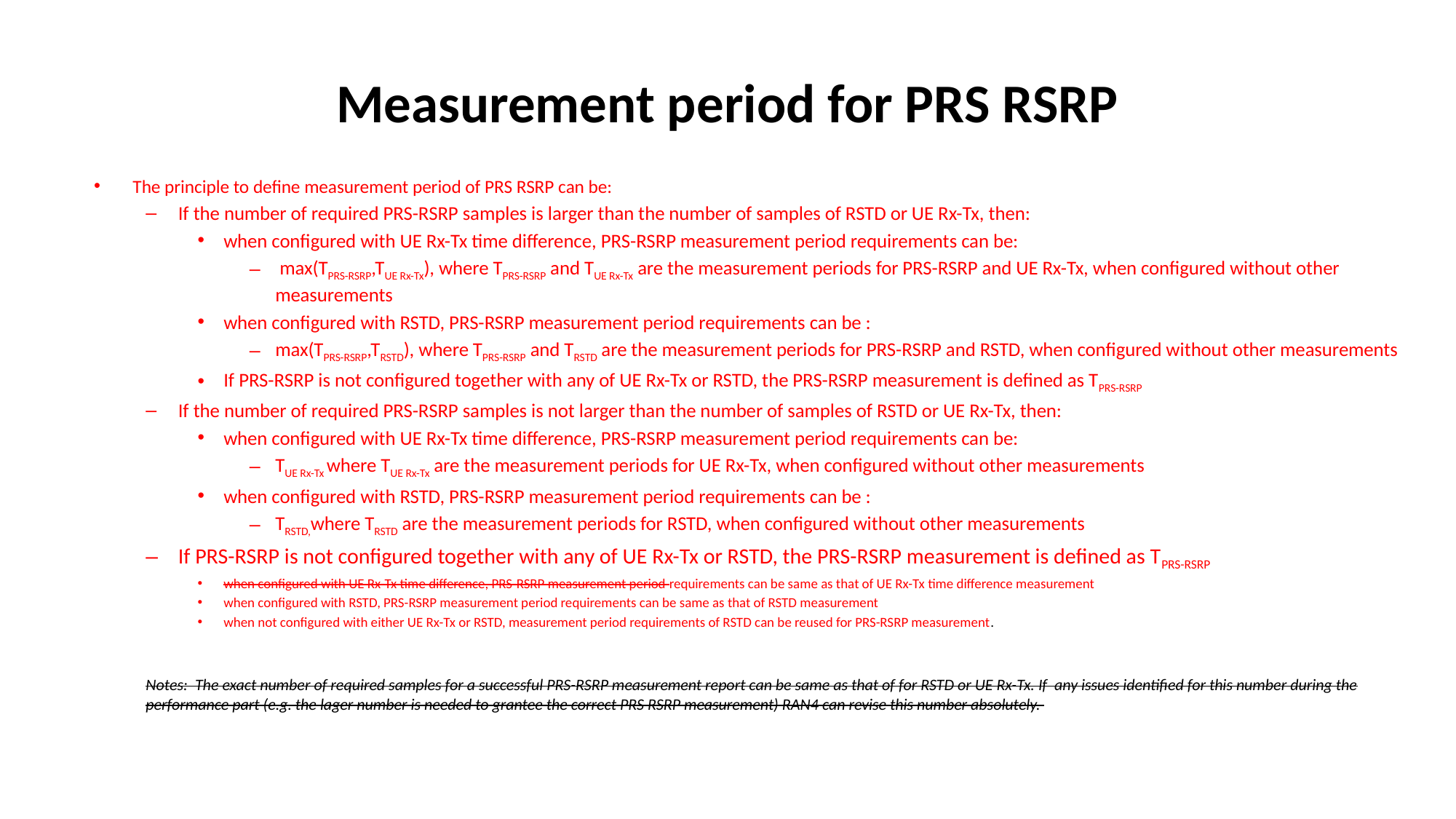

# Measurement period for PRS RSRP
The principle to define measurement period of PRS RSRP can be:
If the number of required PRS-RSRP samples is larger than the number of samples of RSTD or UE Rx-Tx, then:
when configured with UE Rx-Tx time difference, PRS-RSRP measurement period requirements can be:
 max(TPRS-RSRP,TUE Rx-Tx), where TPRS-RSRP and TUE Rx-Tx are the measurement periods for PRS-RSRP and UE Rx-Tx, when configured without other measurements
when configured with RSTD, PRS-RSRP measurement period requirements can be :
max(TPRS-RSRP,TRSTD), where TPRS-RSRP and TRSTD are the measurement periods for PRS-RSRP and RSTD, when configured without other measurements
If PRS-RSRP is not configured together with any of UE Rx-Tx or RSTD, the PRS-RSRP measurement is defined as TPRS-RSRP
If the number of required PRS-RSRP samples is not larger than the number of samples of RSTD or UE Rx-Tx, then:
when configured with UE Rx-Tx time difference, PRS-RSRP measurement period requirements can be:
TUE Rx-Tx where TUE Rx-Tx are the measurement periods for UE Rx-Tx, when configured without other measurements
when configured with RSTD, PRS-RSRP measurement period requirements can be :
TRSTD,where TRSTD are the measurement periods for RSTD, when configured without other measurements
If PRS-RSRP is not configured together with any of UE Rx-Tx or RSTD, the PRS-RSRP measurement is defined as TPRS-RSRP
when configured with UE Rx-Tx time difference, PRS-RSRP measurement period requirements can be same as that of UE Rx-Tx time difference measurement
when configured with RSTD, PRS-RSRP measurement period requirements can be same as that of RSTD measurement
when not configured with either UE Rx-Tx or RSTD, measurement period requirements of RSTD can be reused for PRS-RSRP measurement.

Notes:  The exact number of required samples for a successful PRS-RSRP measurement report can be same as that of for RSTD or UE Rx-Tx. If  any issues identified for this number during the performance part (e.g. the lager number is needed to grantee the correct PRS RSRP measurement) RAN4 can revise this number absolutely.